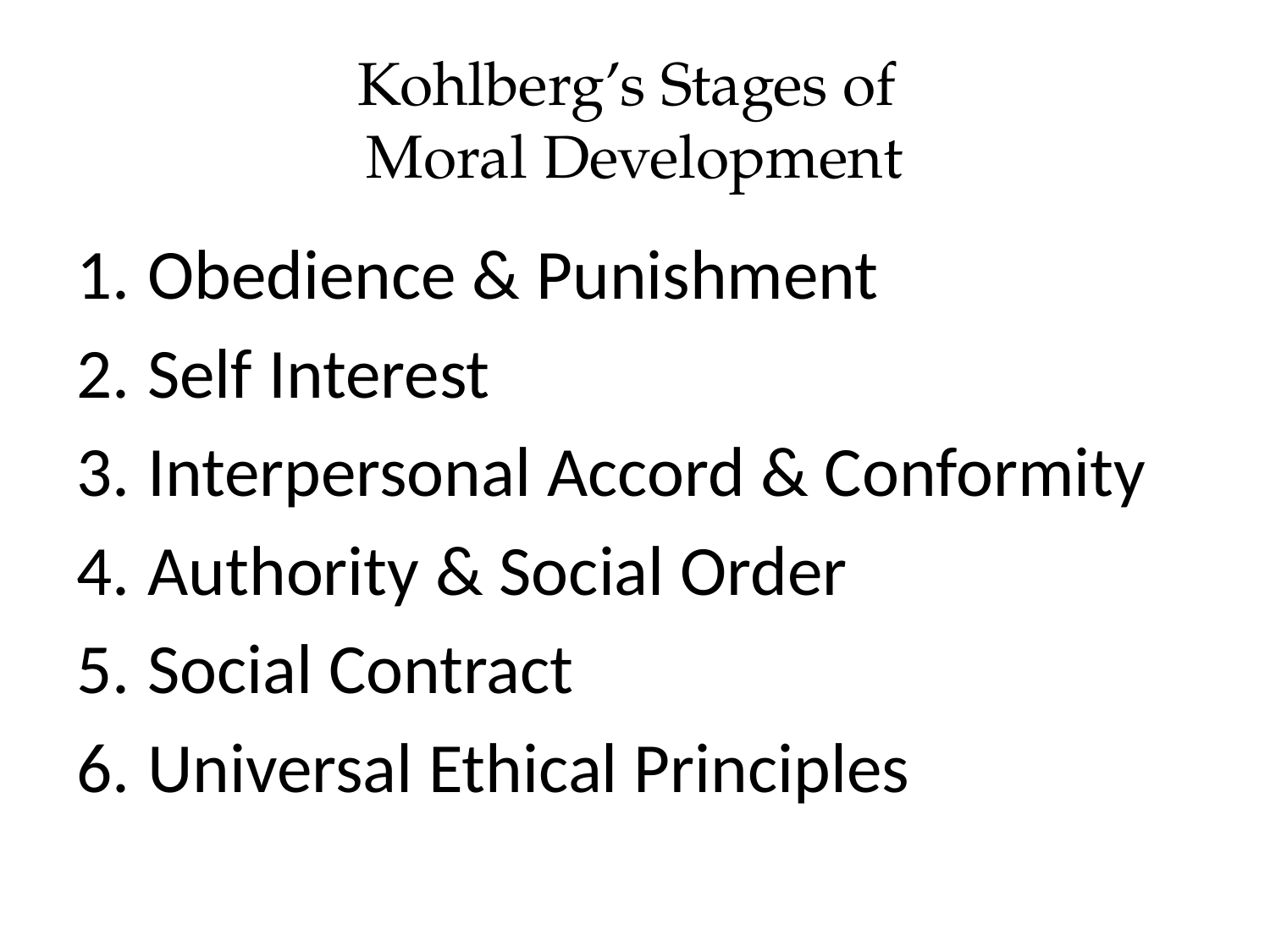

# Kohlberg’s Stages of Moral Development
Obedience & Punishment
Self Interest
Interpersonal Accord & Conformity
Authority & Social Order
Social Contract
Universal Ethical Principles